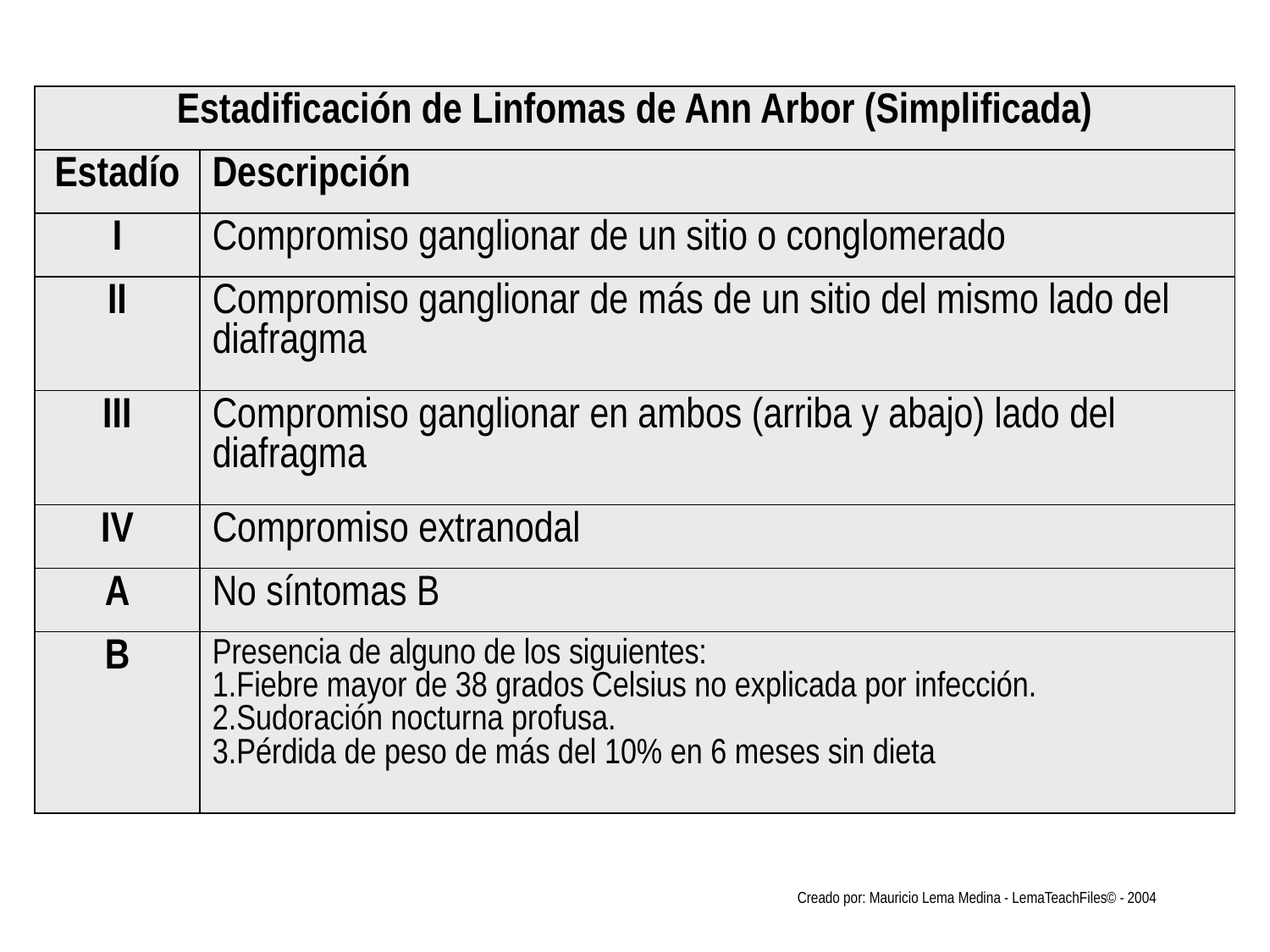

| Estadificación de Linfomas de Ann Arbor (Simplificada) |  |
| --- | --- |
| Estadío | Descripción |
| I | Compromiso ganglionar de un sitio o conglomerado |
| II | Compromiso ganglionar de más de un sitio del mismo lado del diafragma |
| III | Compromiso ganglionar en ambos (arriba y abajo) lado del diafragma |
| IV | Compromiso extranodal |
| A | No síntomas B |
| B | Presencia de alguno de los siguientes: Fiebre mayor de 38 grados Celsius no explicada por infección. Sudoración nocturna profusa. Pérdida de peso de más del 10% en 6 meses sin dieta |
Creado por: Mauricio Lema Medina - LemaTeachFiles© - 2004